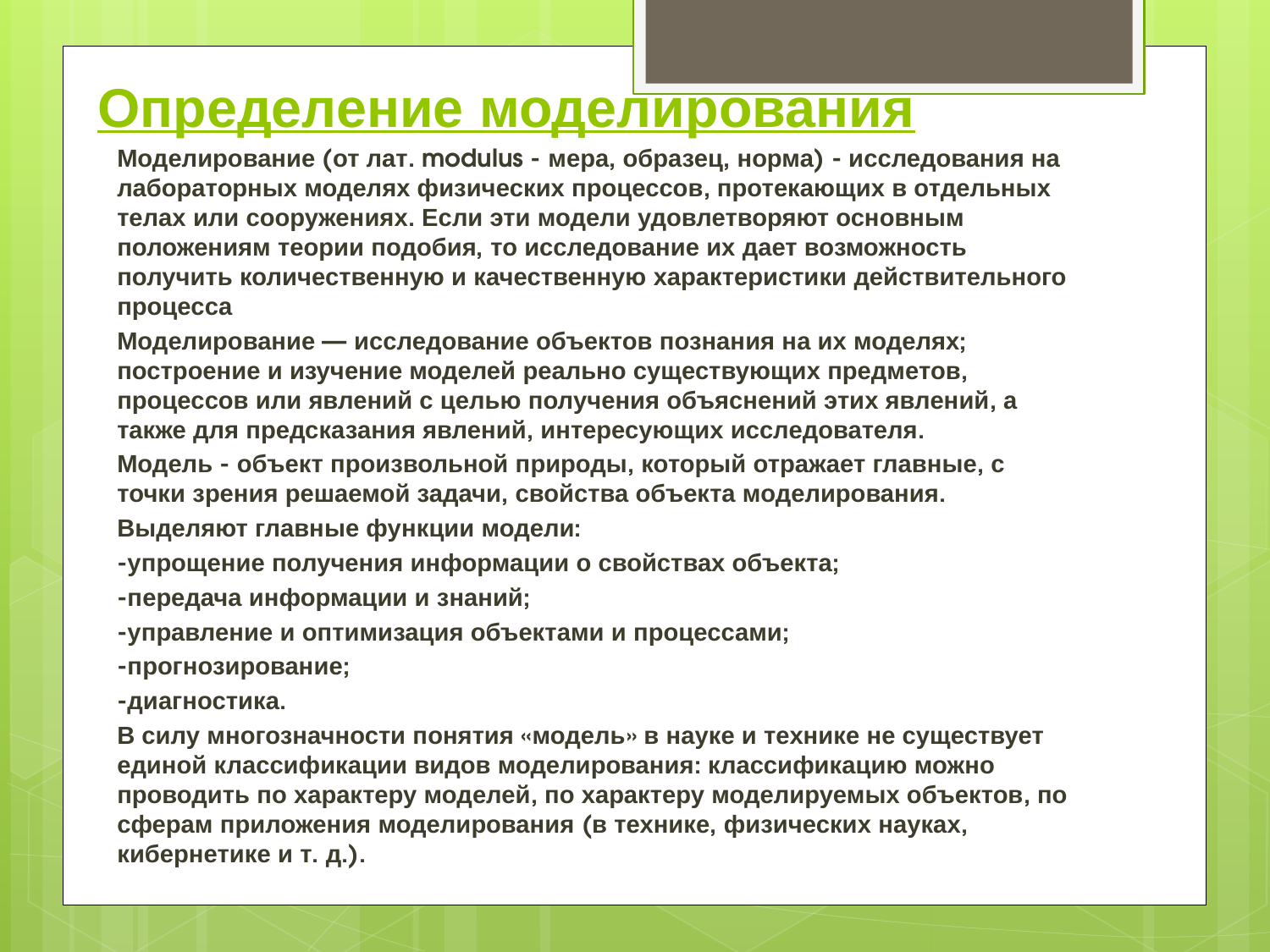

# Определение моделирования
Моделирование (от лат. modulus - мера, образец, норма) - исследования на лабораторных моделях физических процессов, протекающих в отдельных телах или сооружениях. Если эти модели удовлетворяют основным положениям теории подобия, то исследование их дает возможность получить количественную и качественную характеристики действительного процесса
Моделирование — исследование объектов познания на их моделях; построение и изучение моделей реально существующих предметов, процессов или явлений с целью получения объяснений этих явлений, а также для предсказания явлений, интересующих исследователя.
Модель - объект произвольной природы, который отражает главные, с точки зрения решаемой задачи, свойства объекта моделирования.
Выделяют главные функции модели:
-упрощение получения информации о свойствах объекта;
-передача информации и знаний;
-управление и оптимизация объектами и процессами;
-прогнозирование;
-диагностика.
В силу многозначности понятия «модель» в науке и технике не существует единой классификации видов моделирования: классификацию можно проводить по характеру моделей, по характеру моделируемых объектов, по сферам приложения моделирования (в технике, физических науках, кибернетике и т. д.).